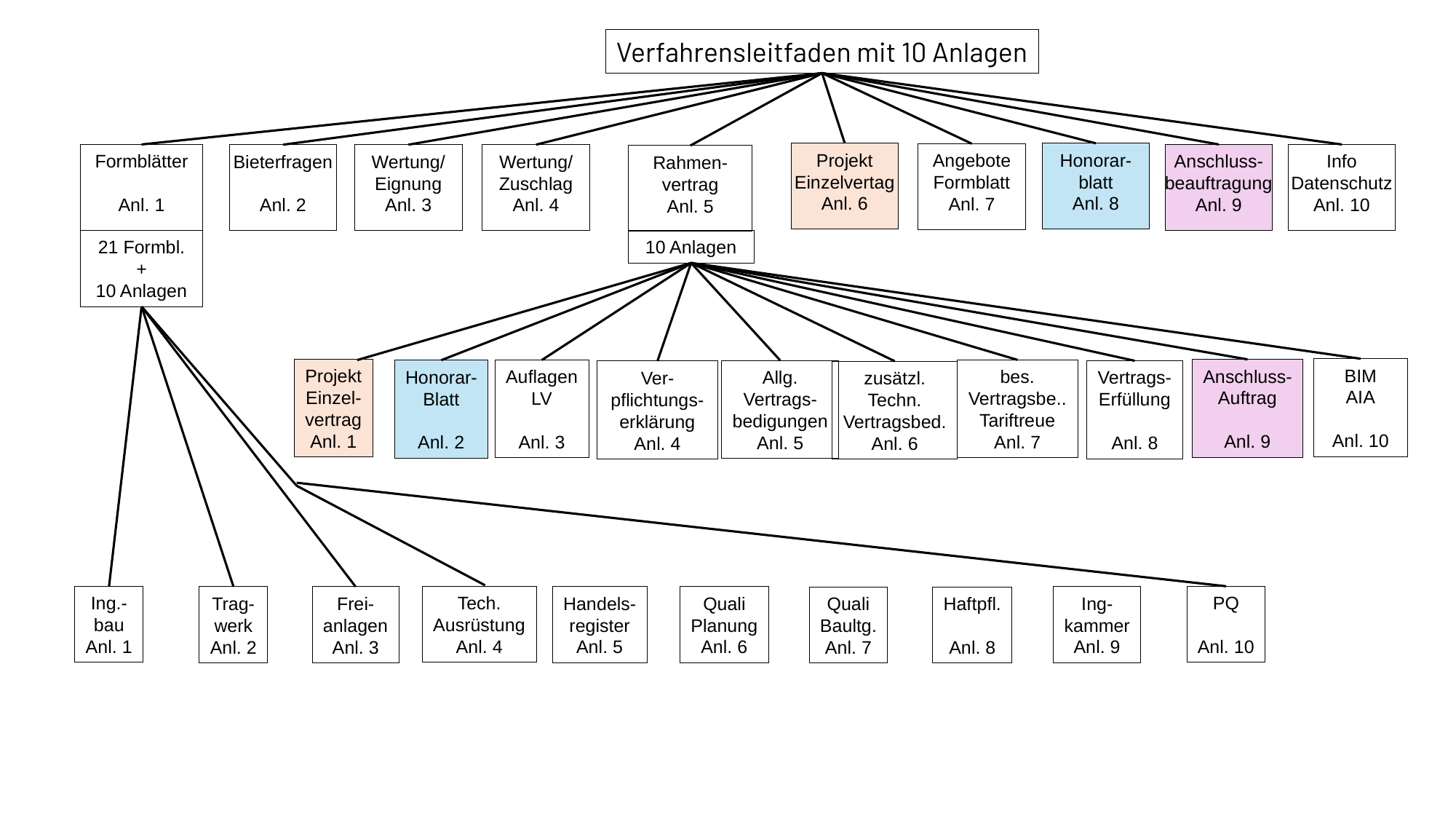

Verfahrensleitfaden mit 10 Anlagen
Projekt
Einzelvertag
Anl. 6
Honorar-
blatt
Anl. 8
Angebote
Formblatt
Anl. 7
Anschluss-
beauftragung
Anl. 9
Info
Datenschutz
Anl. 10
Formblätter

Anl. 1
Bieterfragen

Anl. 2
Wertung/
Eignung
Anl. 3
Wertung/
Zuschlag
Anl. 4
Rahmen-
vertrag
Anl. 5
21 Formbl.
+
10 Anlagen
10 Anlagen
BIM
AIA

Anl. 10
Projekt
Einzel-
vertrag
Anl. 1
Anschluss-
Auftrag

Anl. 9
bes.
Vertragsbe..
Tariftreue
Anl. 7
Auflagen
LV

Anl. 3
Honorar-
Blatt

Anl. 2
Allg.
Vertrags-
bedigungen
Anl. 5
Vertrags-
Erfüllung

Anl. 8
Ver-
pflichtungs-
erklärung
Anl. 4
zusätzl.
Techn.
Vertragsbed.
Anl. 6
Ing.-
bau
Anl. 1
Tech.
Ausrüstung
Anl. 4
PQ

Anl. 10
Handels-
register
Anl. 5
Quali
Planung
Anl. 6
Ing-
kammer
Anl. 9
Trag-
werk
Anl. 2
Frei-
anlagen
Anl. 3
Quali
Baultg.
Anl. 7
Haftpfl.

Anl. 8